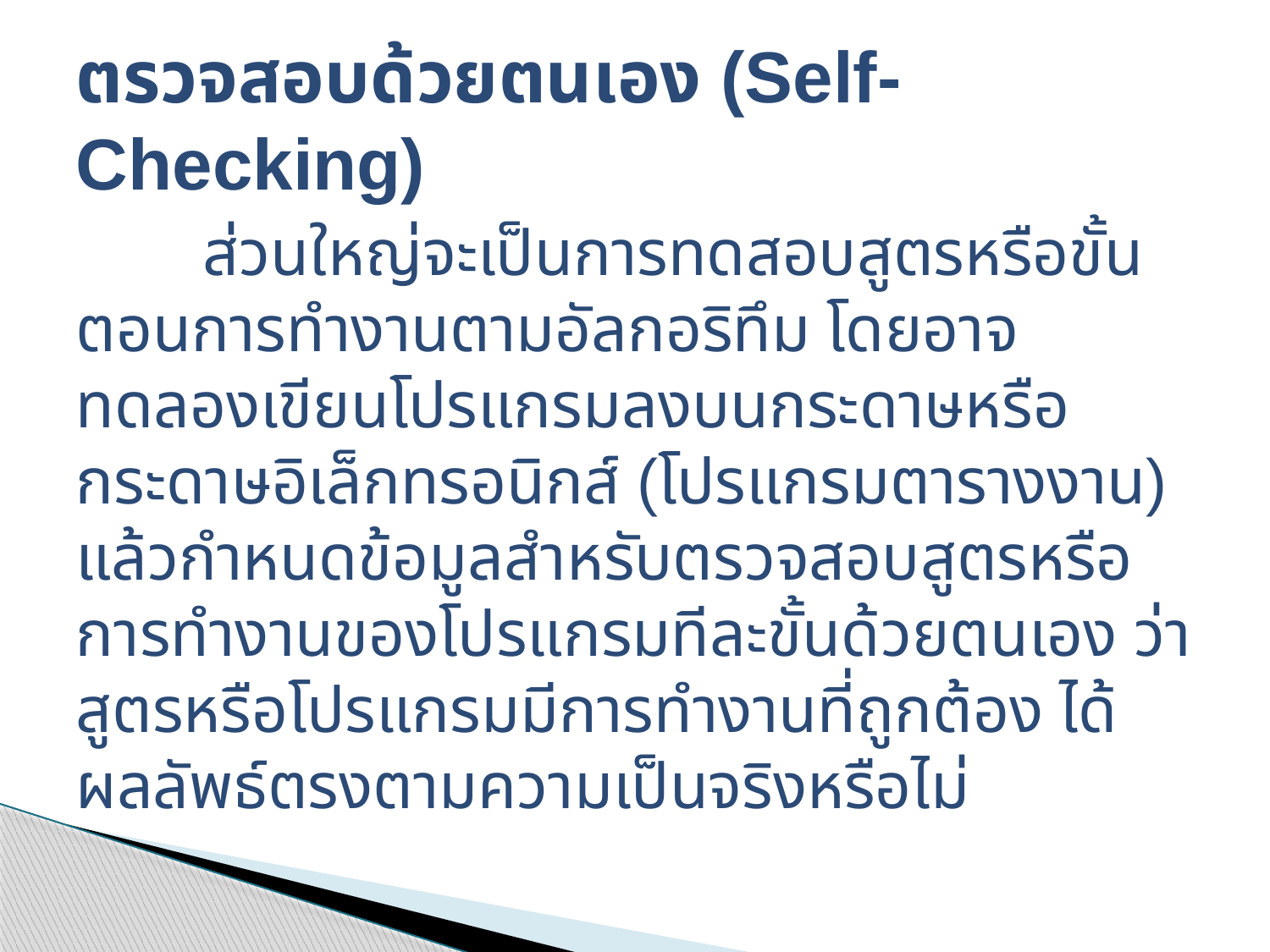

# ตรวจสอบด้วยตนเอง (Self-Checking)
	ส่วนใหญ่จะเป็นการทดสอบสูตรหรือขั้นตอนการทำงานตามอัลกอริทึม โดยอาจทดลองเขียนโปรแกรมลงบนกระดาษหรือกระดาษอิเล็กทรอนิกส์ (โปรแกรมตารางงาน) แล้วกำหนดข้อมูลสำหรับตรวจสอบสูตรหรือการทำงานของโปรแกรมทีละขั้นด้วยตนเอง ว่าสูตรหรือโปรแกรมมีการทำงานที่ถูกต้อง ได้ผลลัพธ์ตรงตามความเป็นจริงหรือไม่